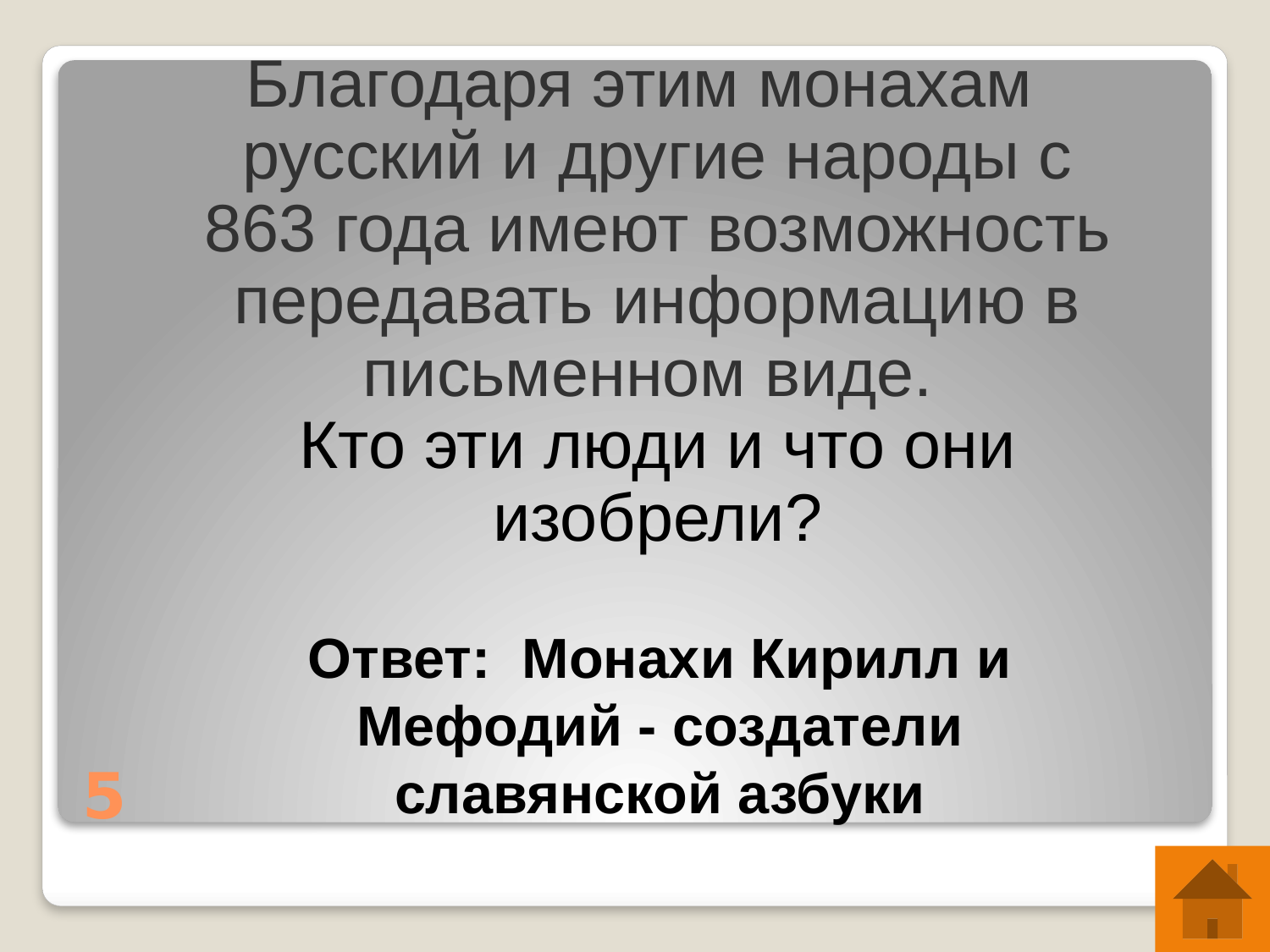

Благодаря этим монахам русский и другие народы с 863 года имеют возможность передавать информацию в письменном виде.
Кто эти люди и что они изобрели?
Ответ:  Монахи Кирилл и Мефодий - создатели славянской азбуки
# 5